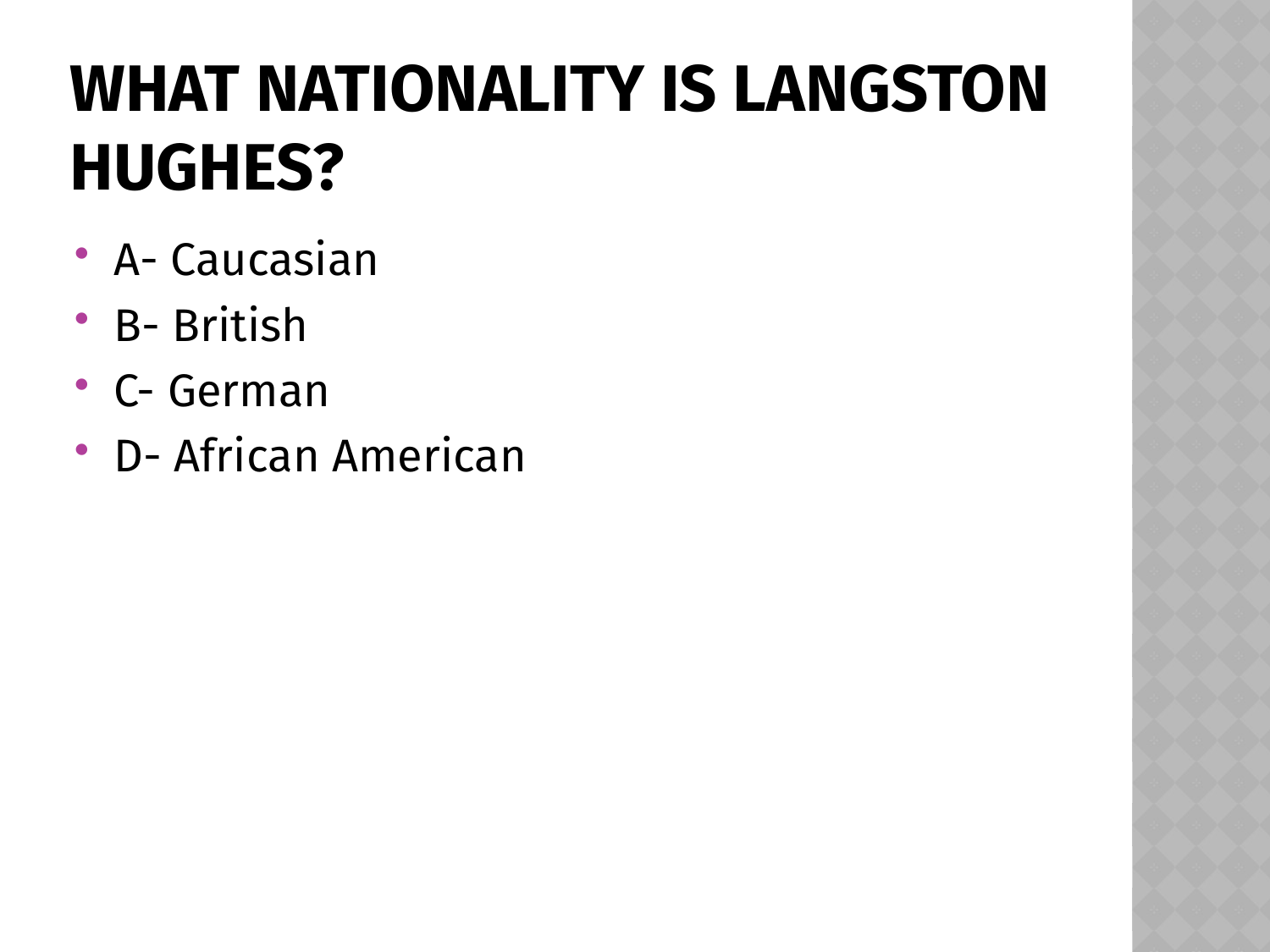

# What Nationality is Langston Hughes?
A- Caucasian
B- British
C- German
D- African American